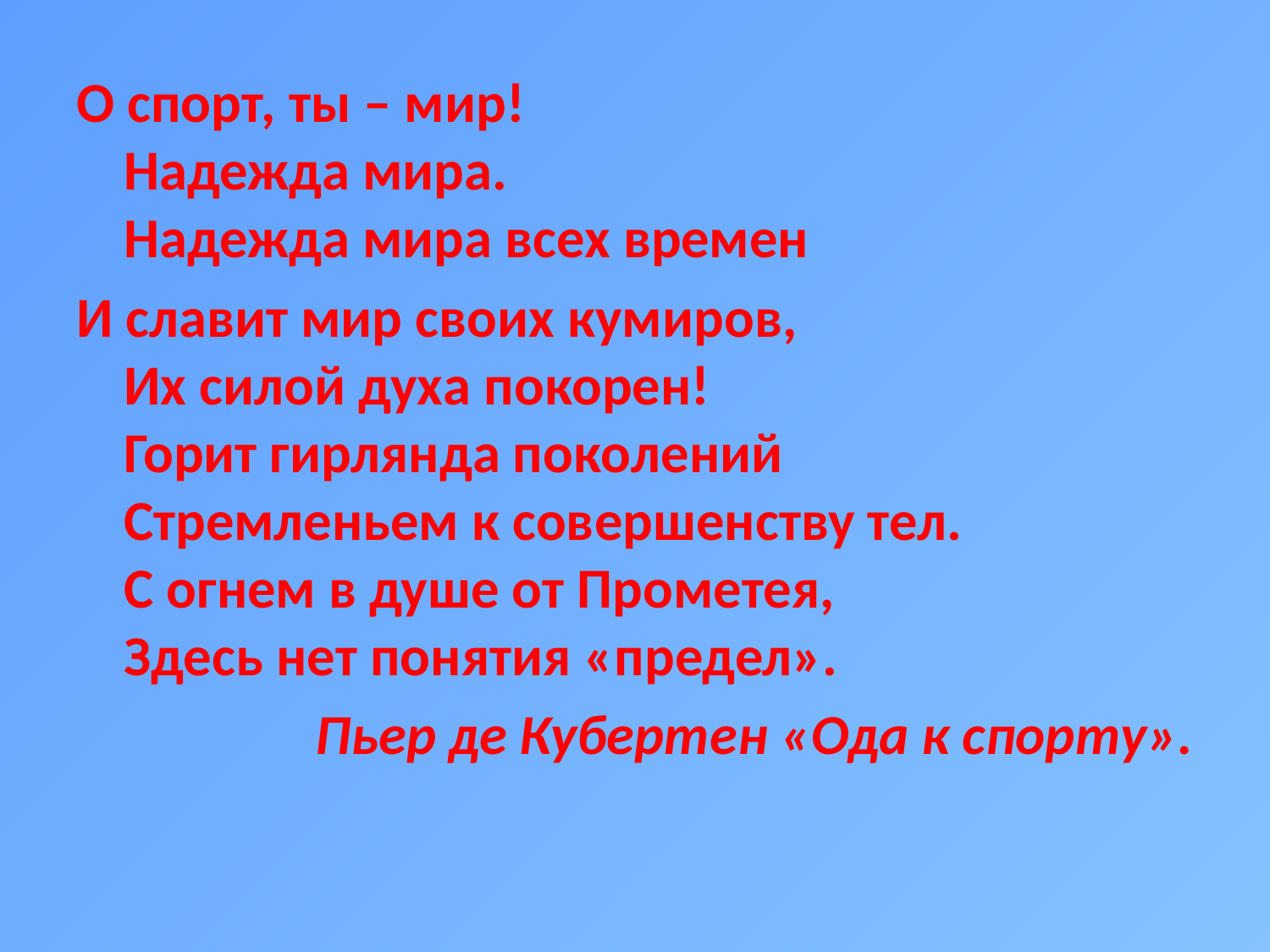

О спорт, ты – мир!
Надежда мира.
Надежда мира всех времен
И славит мир своих кумиров,
Их силой духа покорен!
Горит гирлянда поколений
Стремленьем к совершенству тел.
С огнем в душе от Прометея,
Здесь нет понятия «предел».
Пьер де Кубертен «Ода к спорту».